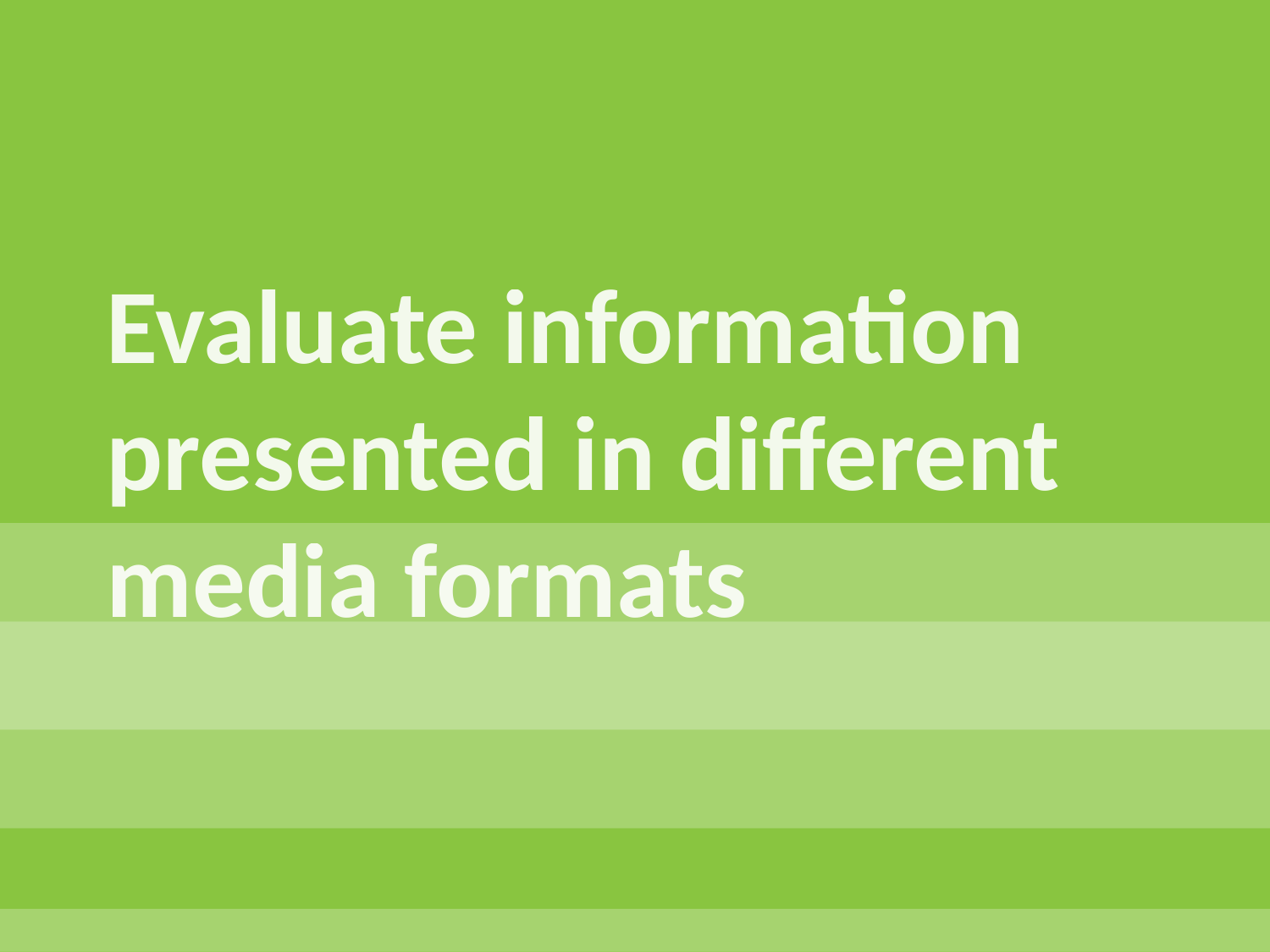

# Evaluate information presented in different media formats